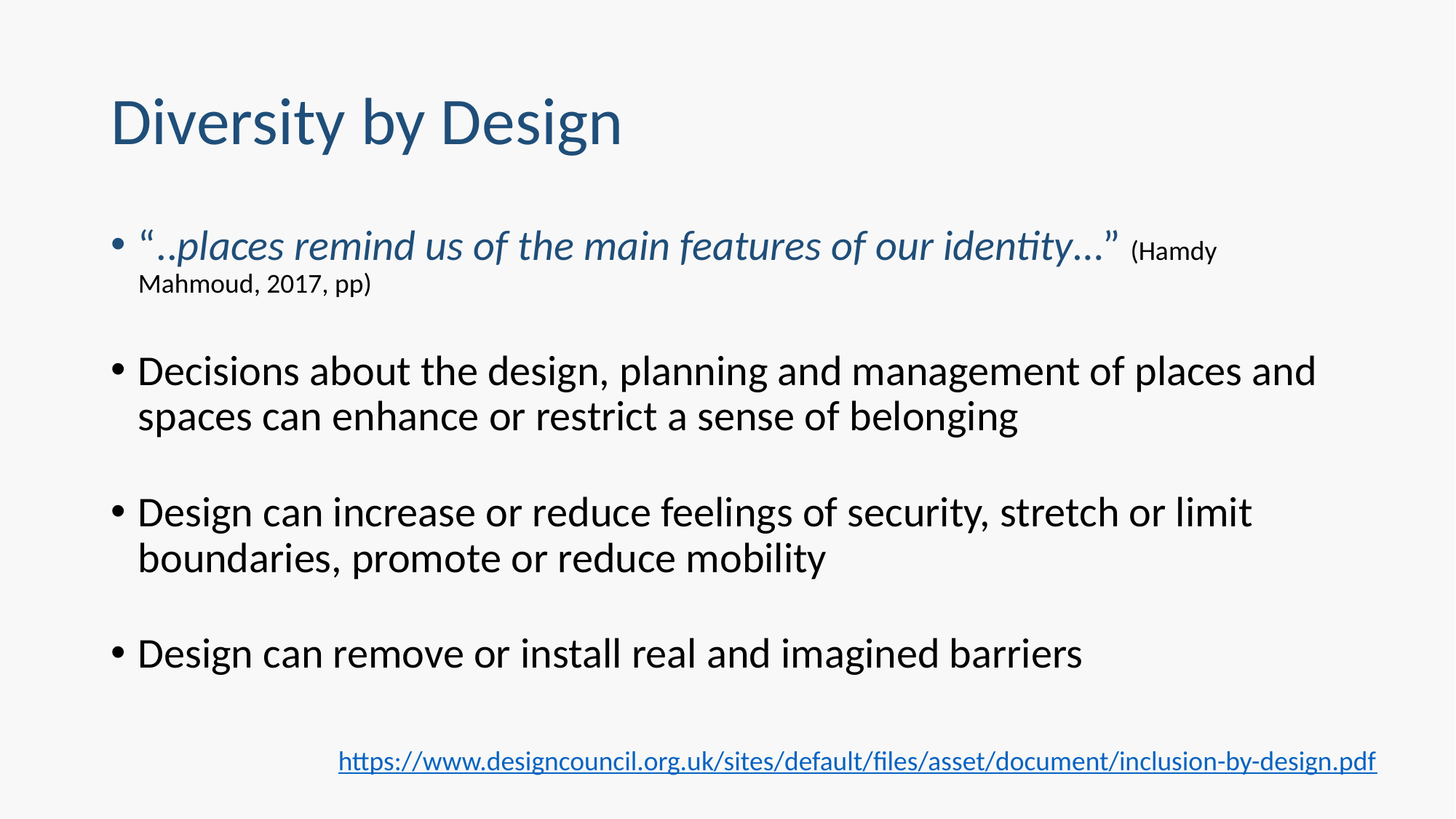

# Diversity by Design
“..places remind us of the main features of our identity…” (Hamdy Mahmoud, 2017, pp)

Decisions about the design, planning and management of places and spaces can enhance or restrict a sense of belonging

Design can increase or reduce feelings of security, stretch or limit boundaries, promote or reduce mobility

Design can remove or install real and imagined barriers
https://www.designcouncil.org.uk/sites/default/files/asset/document/inclusion-by-design.pdf